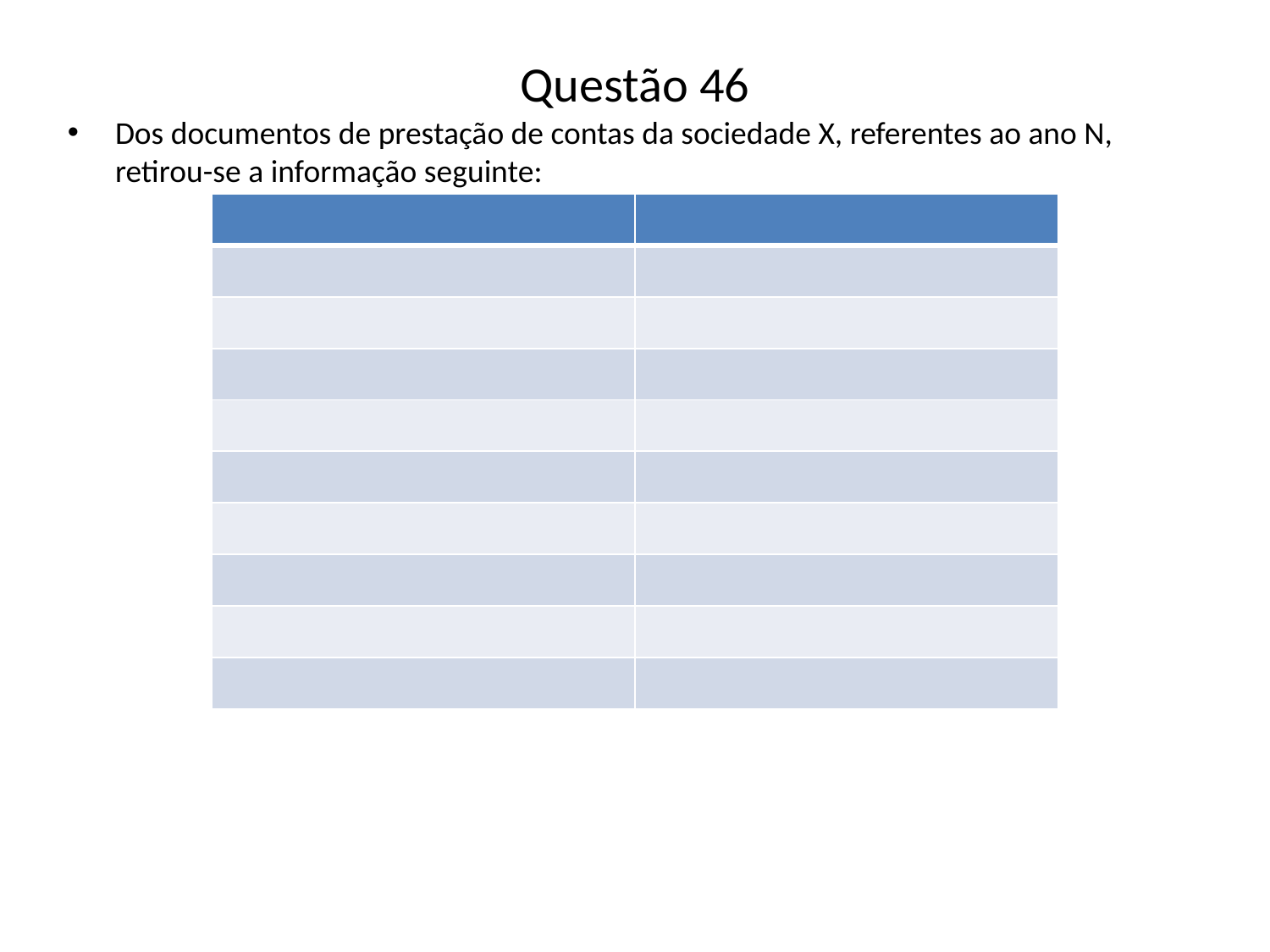

# Questão 46
Dos documentos de prestação de contas da sociedade X, referentes ao ano N, retirou-se a informação seguinte:

|  |  |
| --- | --- |
|  |  |
|  |  |
|  |  |
|  |  |
|  |  |
|  |  |
|  |  |
|  |  |
|  |  |